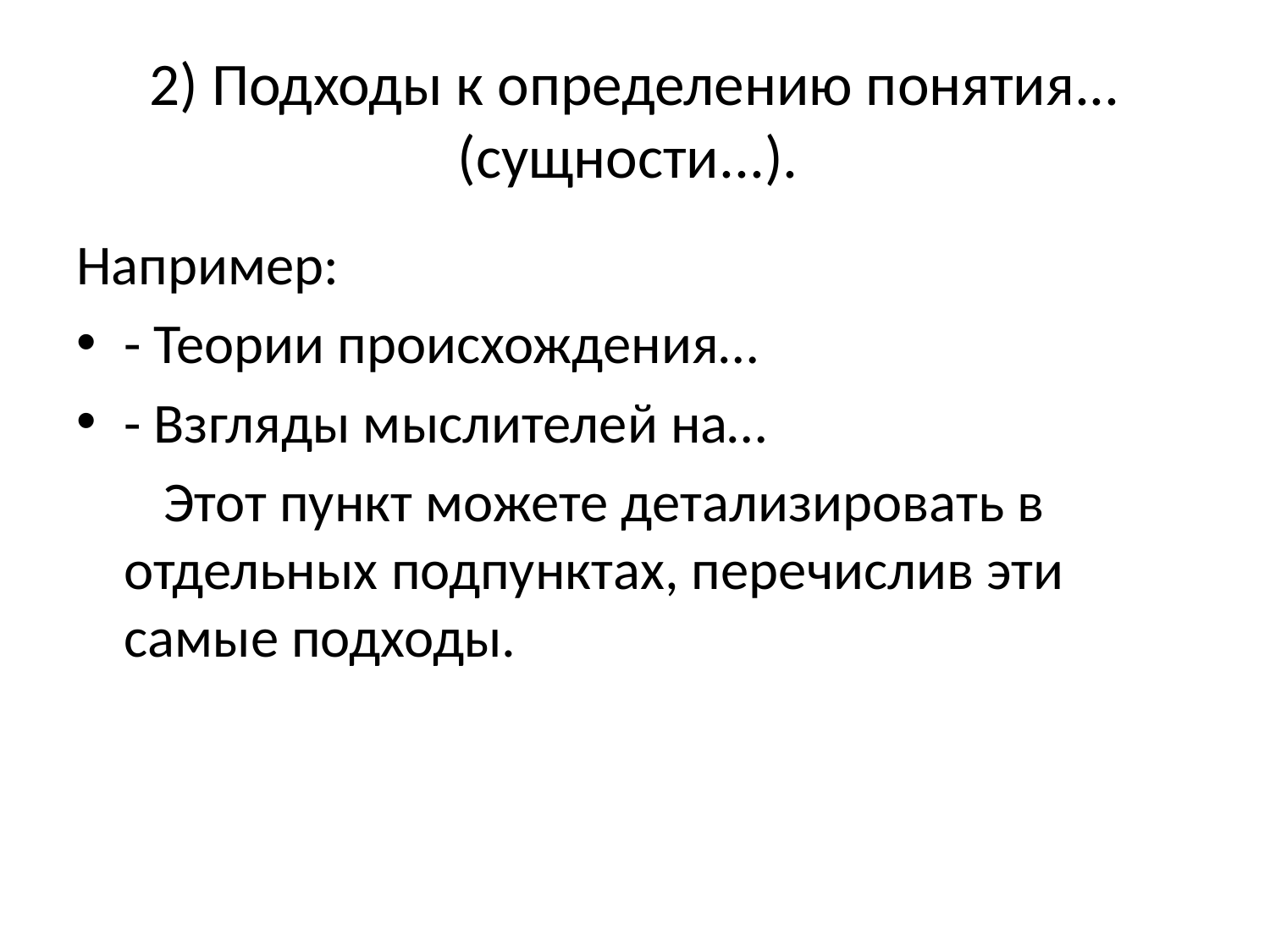

# 2) Подходы к определению понятия... (сущности...).
Например:
- Теории происхождения…
- Взгляды мыслителей на…
Этот пункт можете детализировать в отдельных подпунктах, перечислив эти самые подходы.